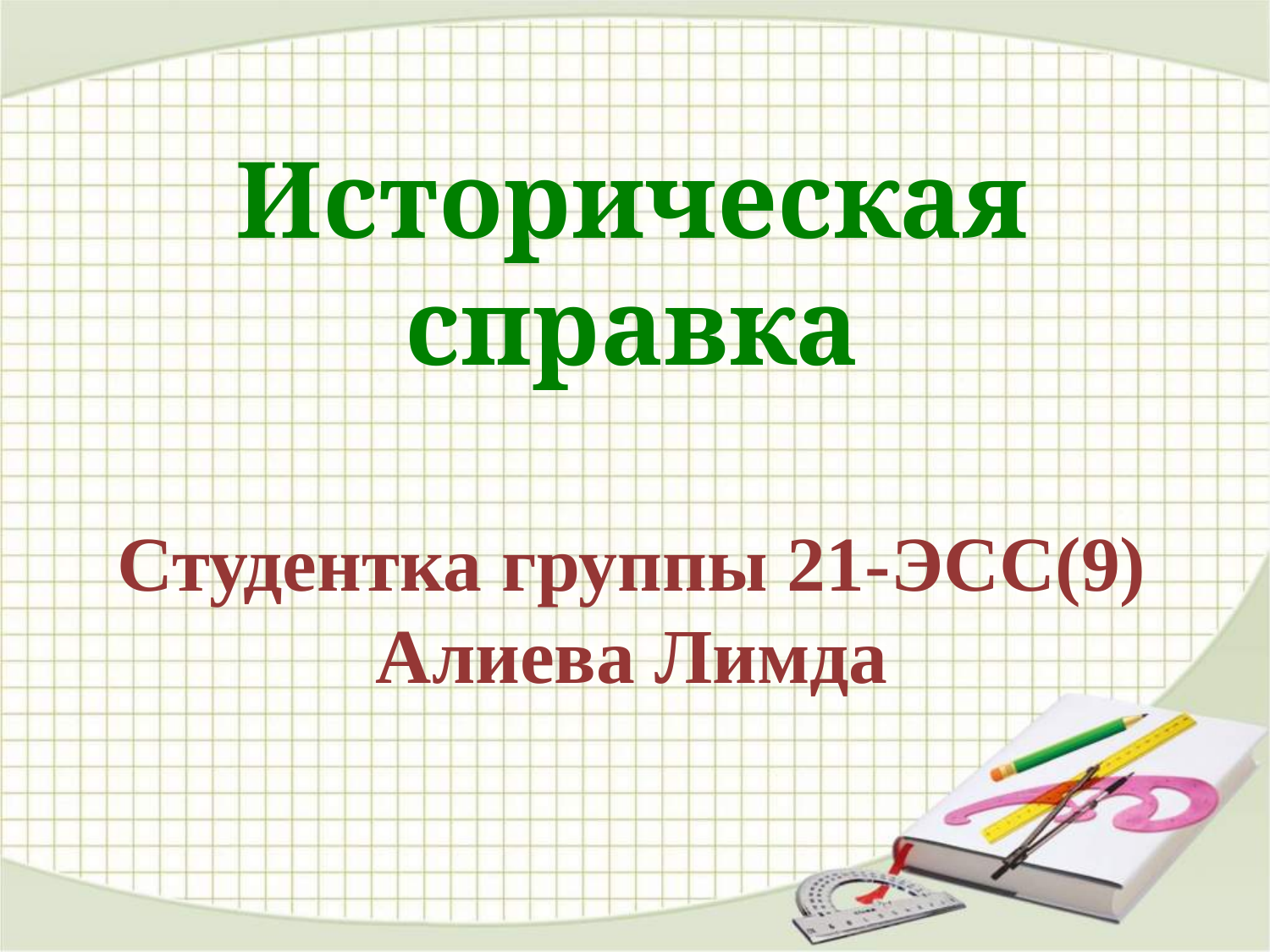

Историческая справка

Студентка группы 21-ЭСС(9)
Алиева Лимда